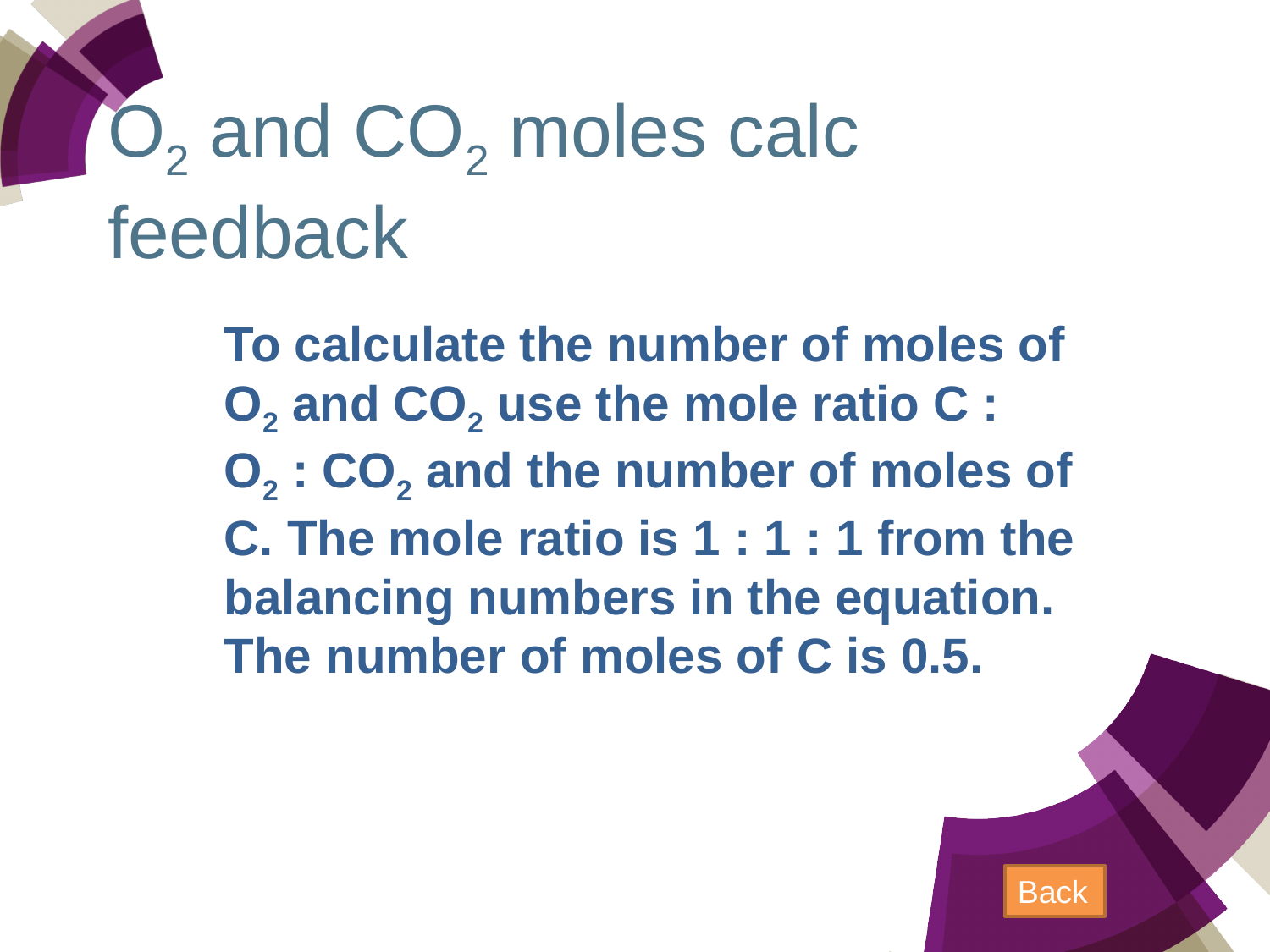

# O2 and CO2 moles calc feedback
To calculate the number of moles of O2 and CO2 use the mole ratio C : O2 : CO2 and the number of moles of C. The mole ratio is 1 : 1 : 1 from the balancing numbers in the equation. The number of moles of C is 0.5.
Question4. An impure sample of zinc powder with a mass of 5.84 g was reacted with hydrochloric acid until the reaction was complete. The hydrogen gas produced had a volume of 1.53 dm3. Calculate the percentage purity of the zinc.
(assume 1 mol of gas occupies 24 dm3 under the conditions used for the reaction)
Back